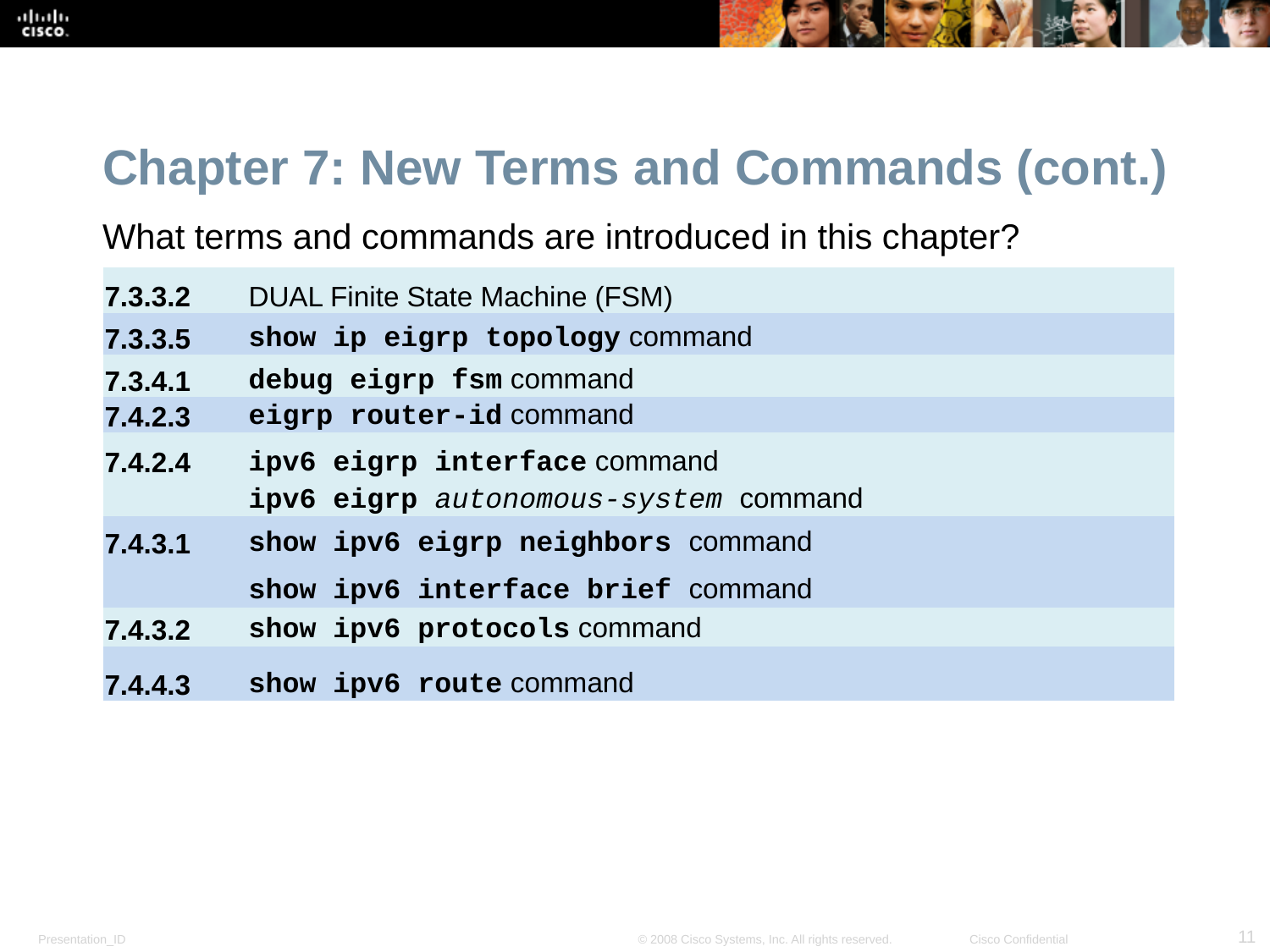

Chapter 7: New Terms and Commands (cont.)
What terms and commands are introduced in this chapter?
| 7.3.3.2 | DUAL Finite State Machine (FSM) |
| --- | --- |
| 7.3.3.5 | show ip eigrp topology command |
| 7.3.4.1 | debug eigrp fsm command |
| 7.4.2.3 | eigrp router-id command |
| 7.4.2.4 | ipv6 eigrp interface command |
|  | ipv6 eigrp autonomous-system command |
| 7.4.3.1 | show ipv6 eigrp neighbors command |
|  | show ipv6 interface brief command |
| 7.4.3.2 | show ipv6 protocols command |
| 7.4.4.3 | show ipv6 route command |